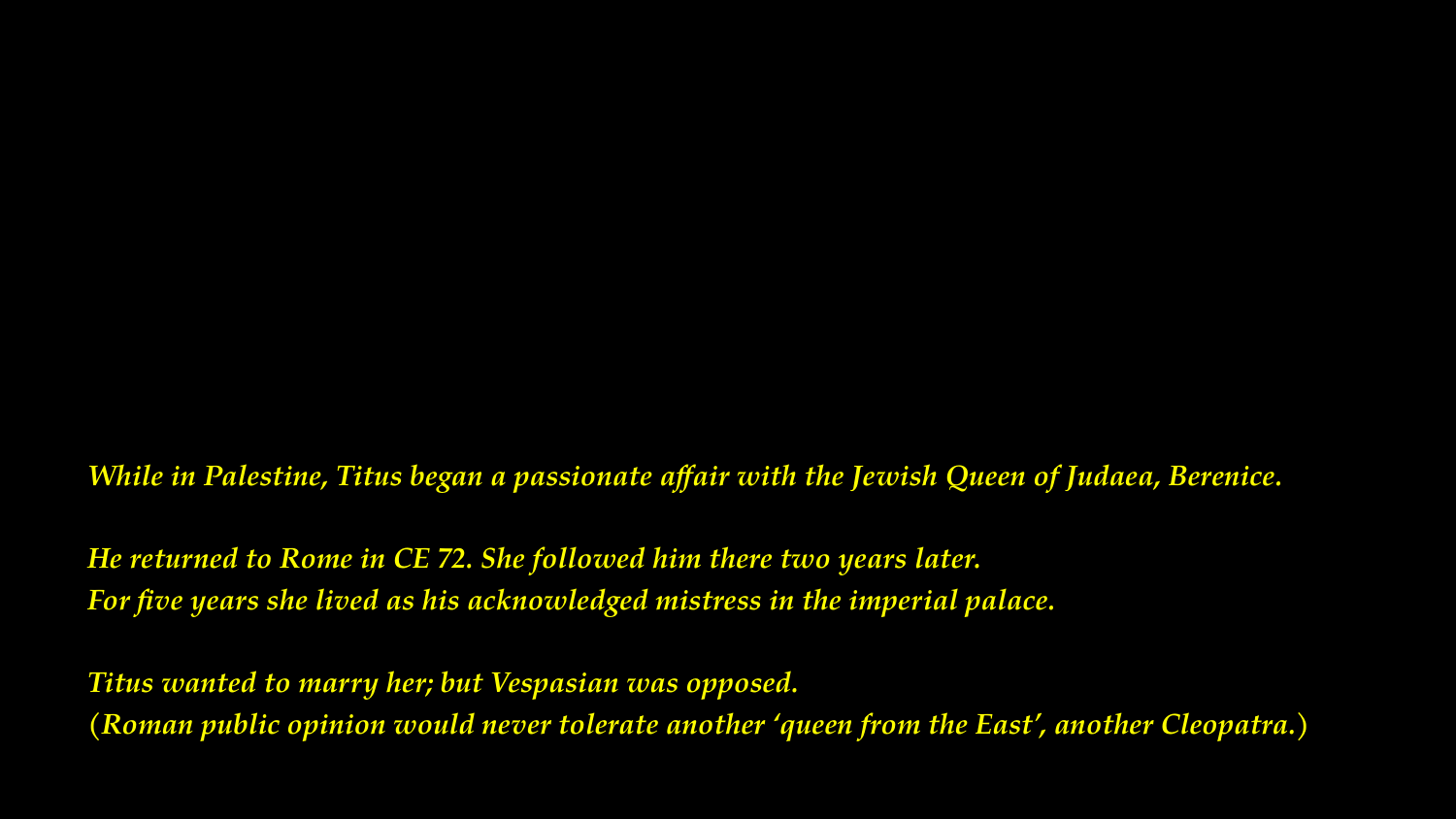

# While in Palestine, Titus began a passionate affair with the Jewish Queen of Judaea, Berenice. He returned to Rome in CE 72. She followed him there two years later. For five years she lived as his acknowledged mistress in the imperial palace. Titus wanted to marry her; but Vespasian was opposed. (Roman public opinion would never tolerate another ‘queen from the East’, another Cleopatra.)